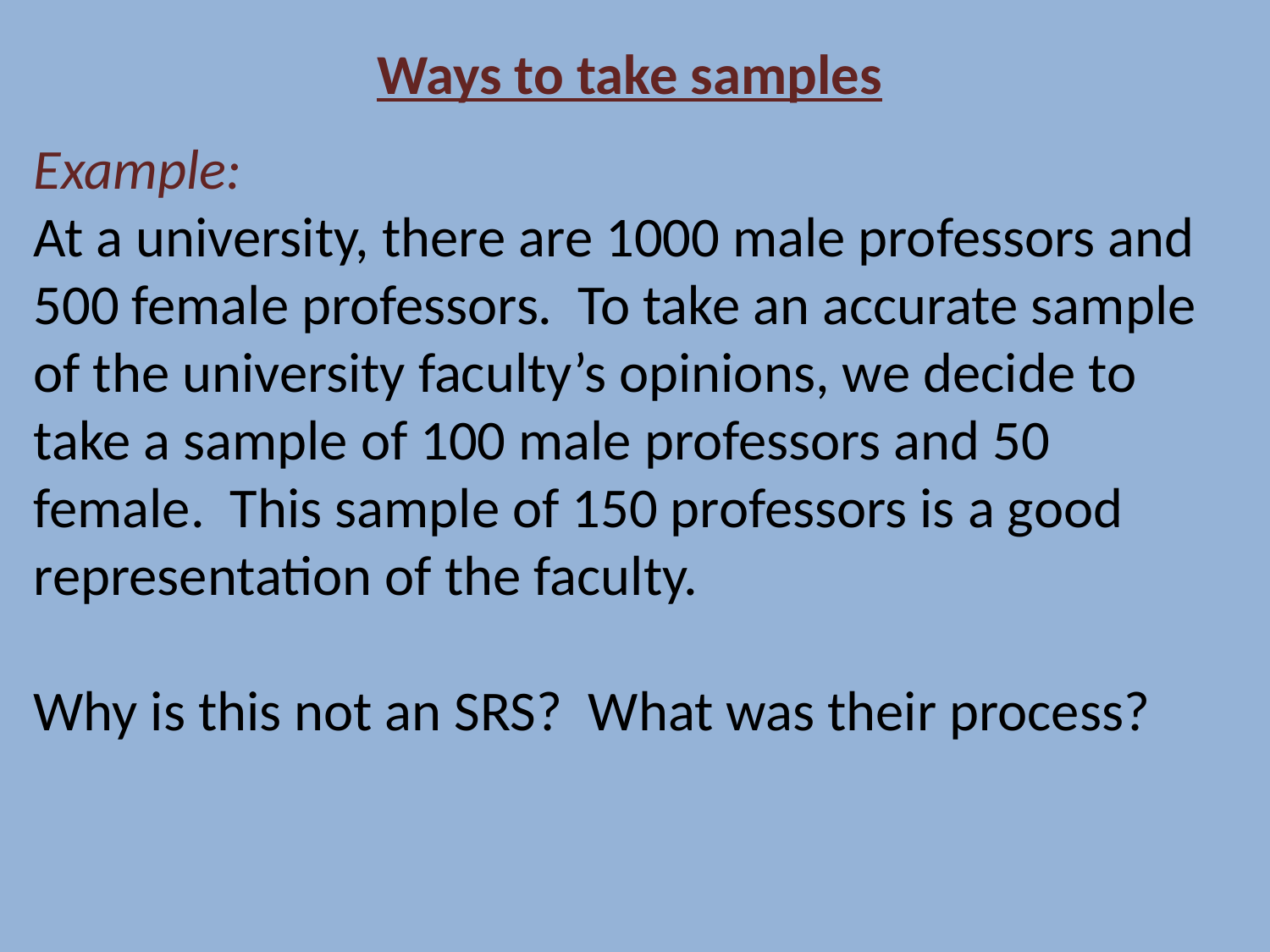

Ways to take samples
Example:
At a university, there are 1000 male professors and 500 female professors.  To take an accurate sample of the university faculty’s opinions, we decide to take a sample of 100 male professors and 50 female.  This sample of 150 professors is a good representation of the faculty.

Why is this not an SRS?  What was their process?